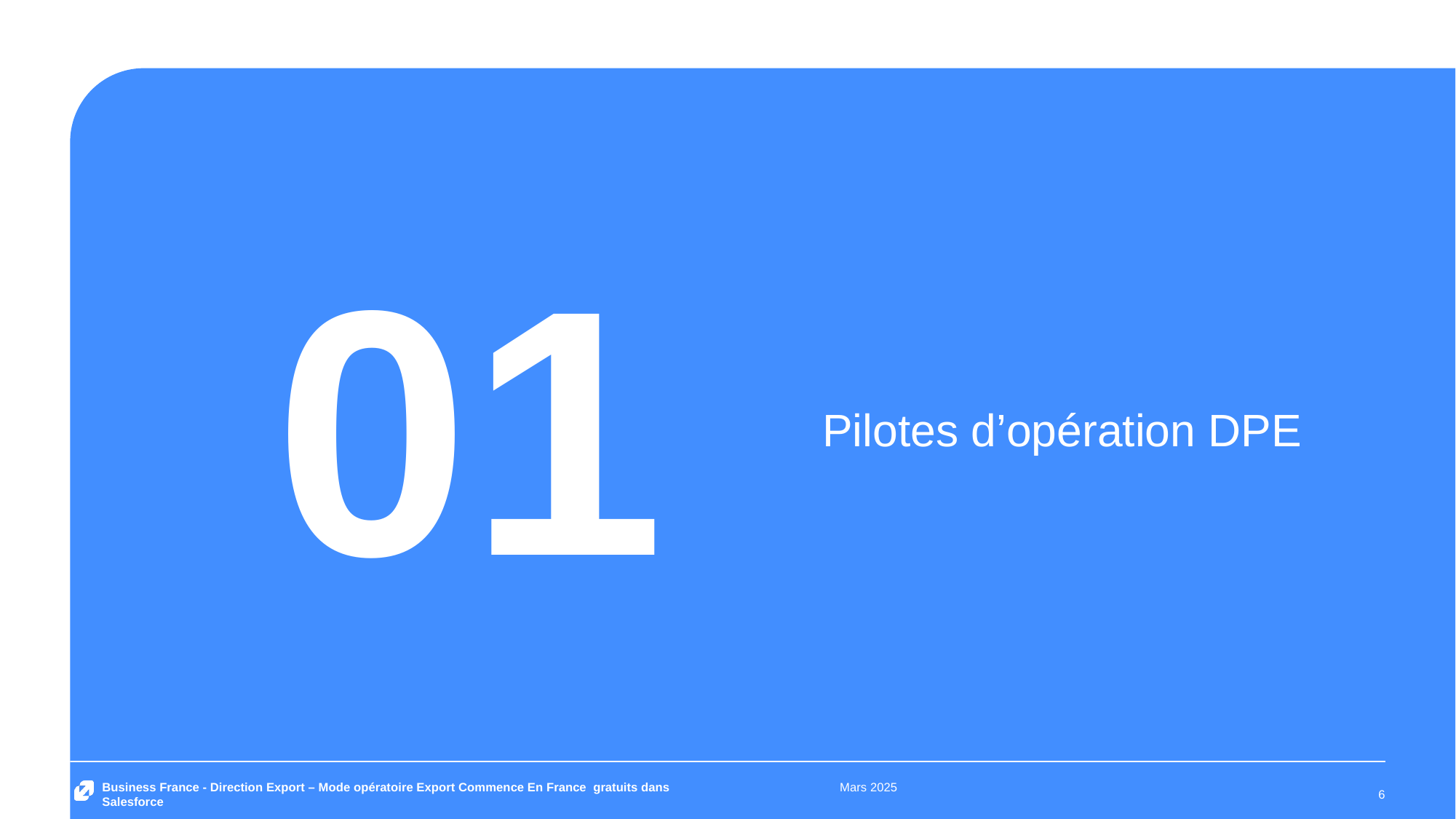

01
Pilotes d’opération DPE
Business France - Direction Export – Mode opératoire Export Commence En France  gratuits dans Salesforce
Mars 2025
6